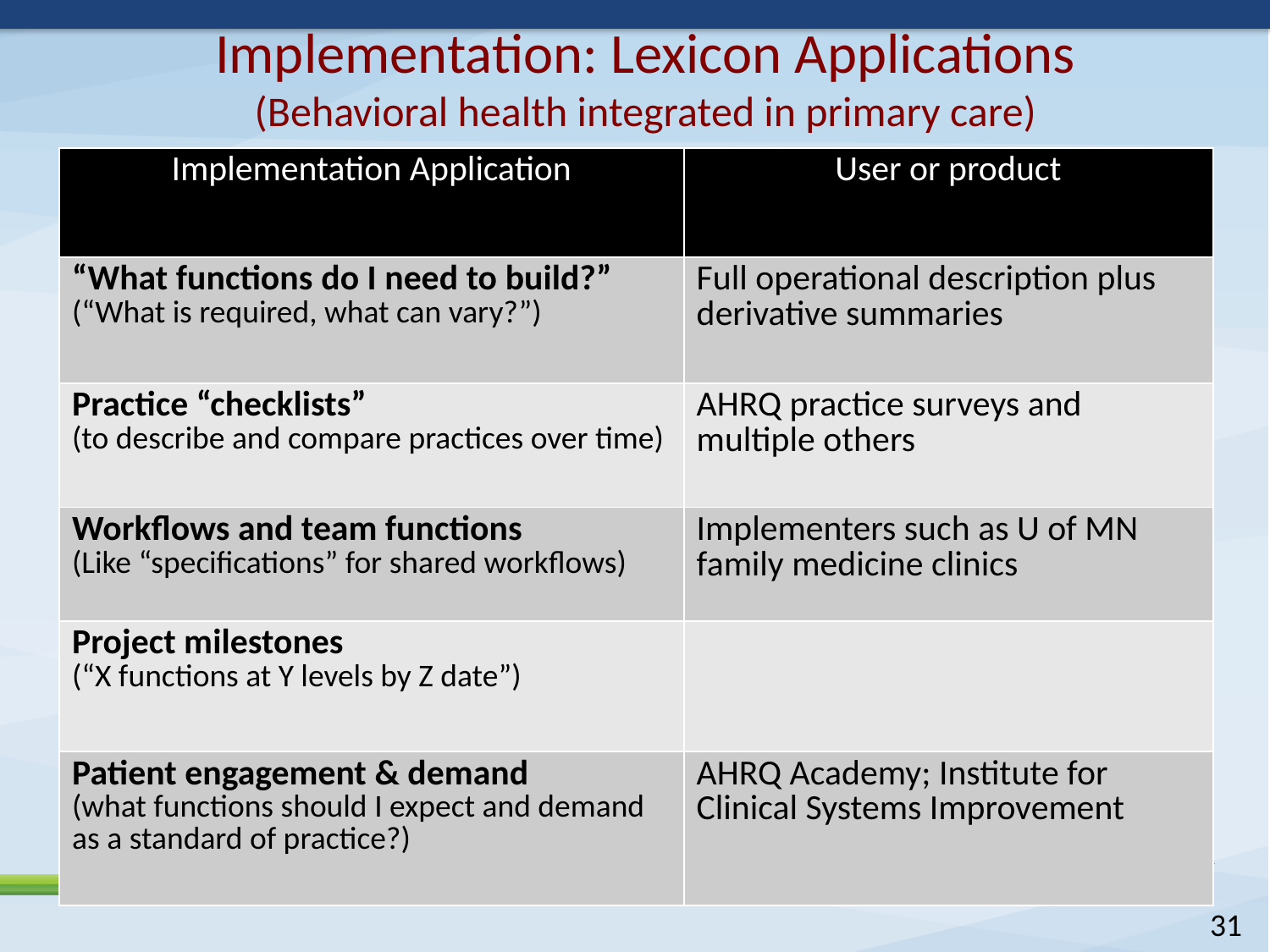

Implementation: Lexicon Applications
(Behavioral health integrated in primary care)
| Implementation Application | User or product |
| --- | --- |
| “What functions do I need to build?” (“What is required, what can vary?”) | Full operational description plus derivative summaries |
| Practice “checklists” (to describe and compare practices over time) | AHRQ practice surveys and multiple others |
| Workflows and team functions (Like “specifications” for shared workflows) | Implementers such as U of MN family medicine clinics |
| Project milestones (“X functions at Y levels by Z date”) |  |
| Patient engagement & demand (what functions should I expect and demand as a standard of practice?) | AHRQ Academy; Institute for Clinical Systems Improvement |
31